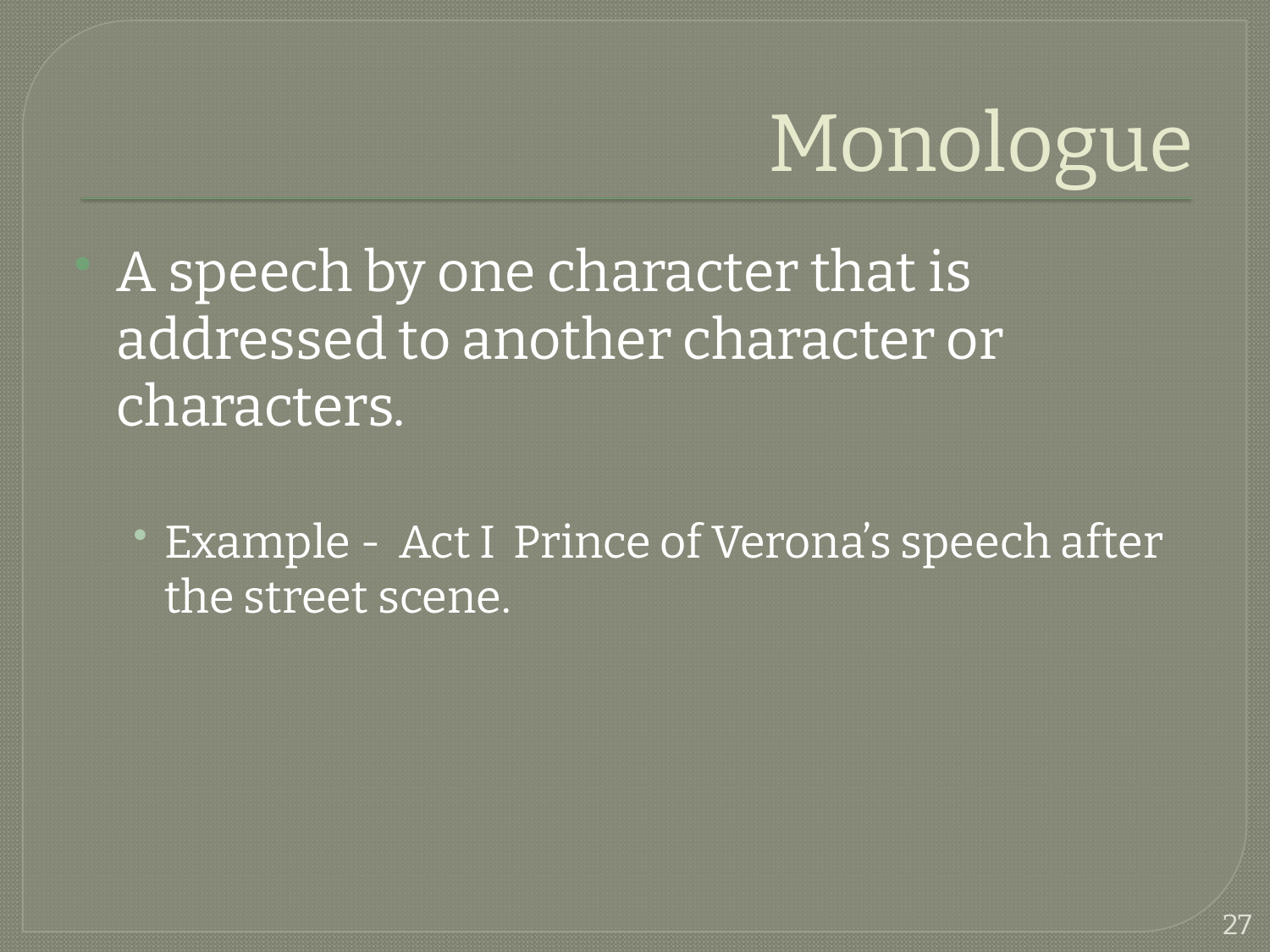

# Monologue
A speech by one character that is addressed to another character or characters.

Example -  Act I  Prince of Verona’s speech after the street scene.
27